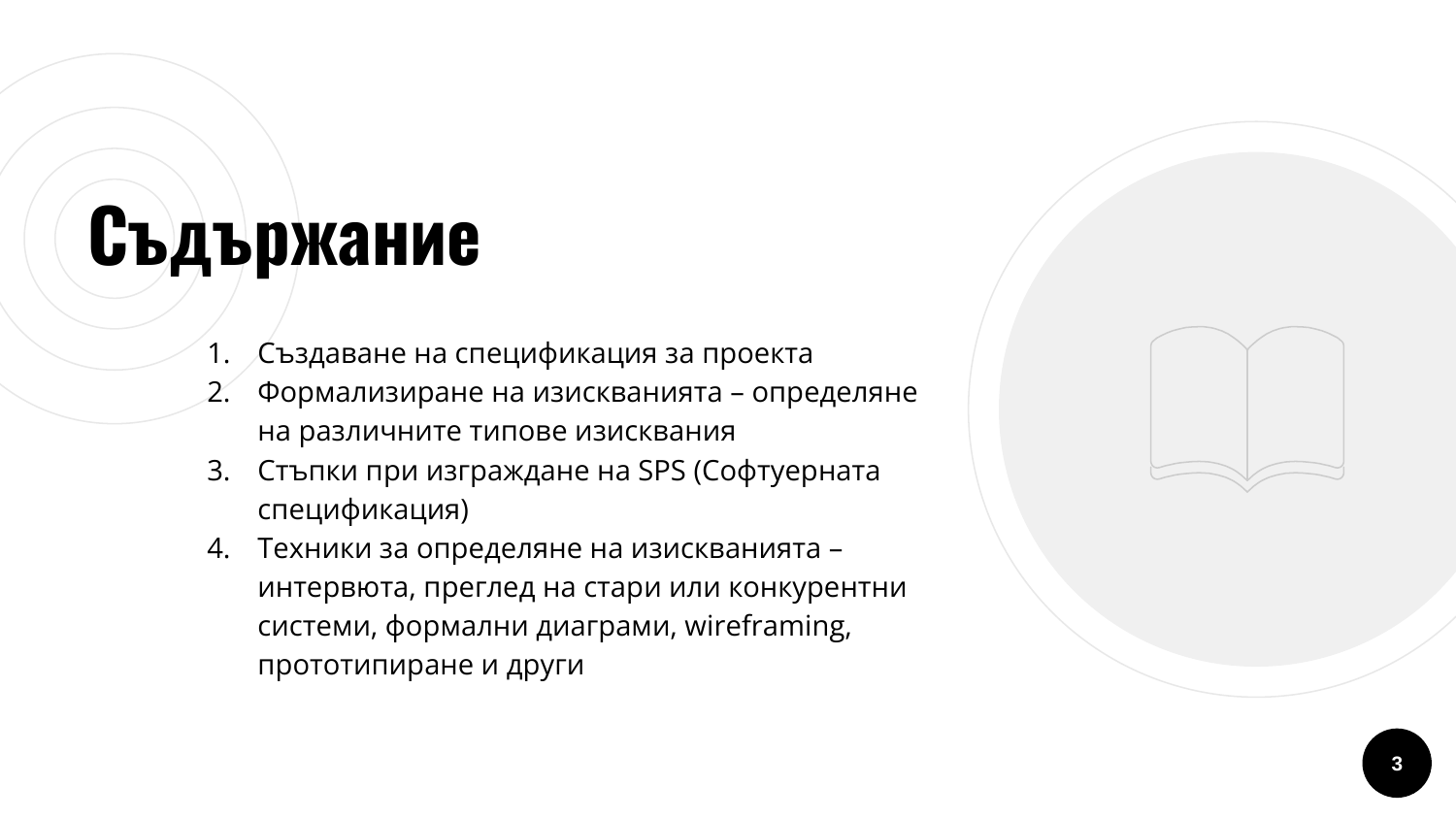

# Съдържание
Създаване на спецификация за проекта
Формализиране на изискванията – определяне на различните типове изисквания
Стъпки при изграждане на SPS (Софтуерната спецификация)
Техники за определяне на изискванията – интервюта, преглед на стари или конкурентни системи, формални диаграми, wireframing, прототипиране и други

3